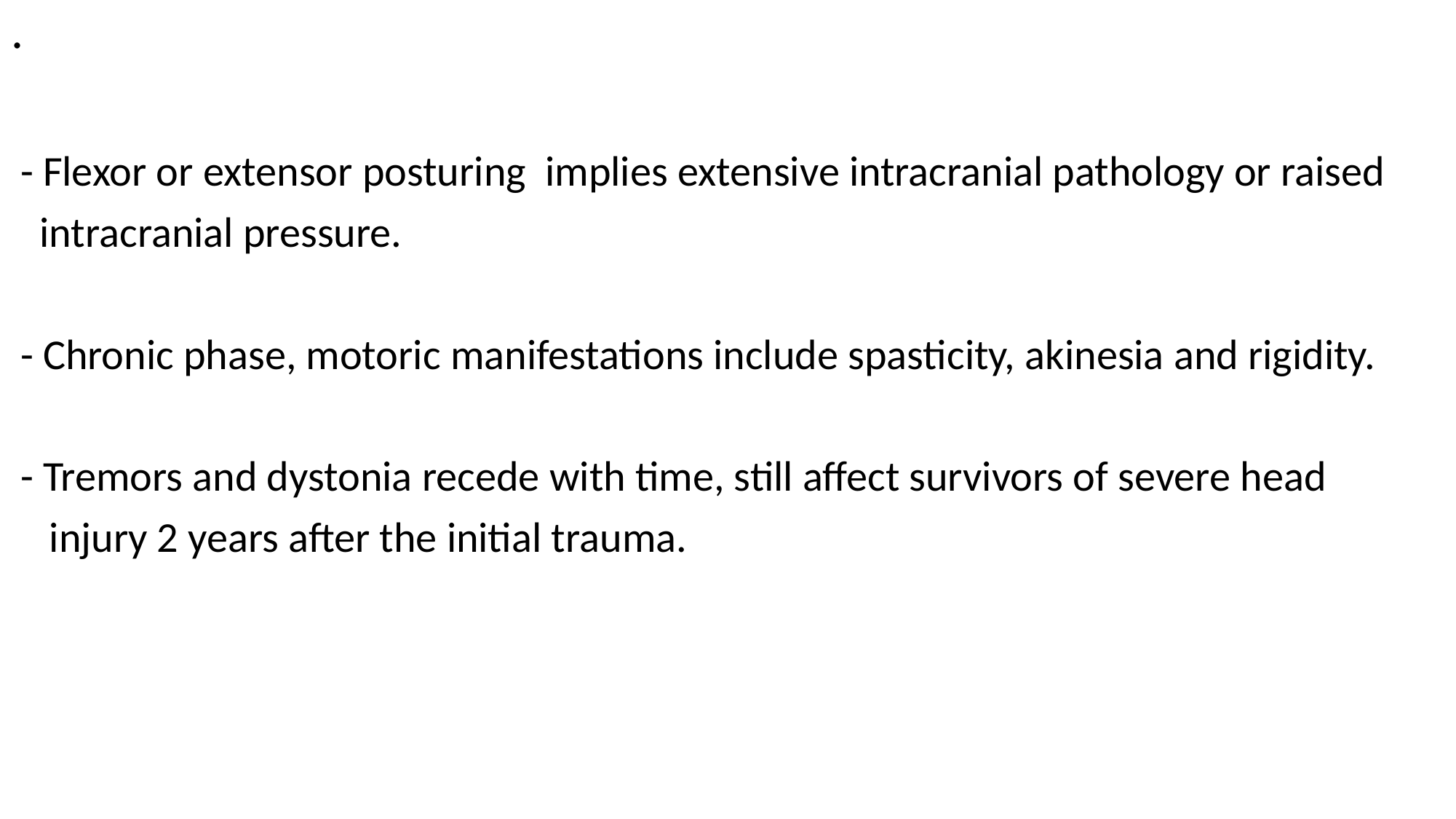

# .

 - Flexor or extensor posturing  implies extensive intracranial pathology or raised
   intracranial pressure.

 - Chronic phase, motoric manifestations include spasticity, akinesia and rigidity.

 - Tremors and dystonia recede with time, still affect survivors of severe head
    injury 2 years after the initial trauma.